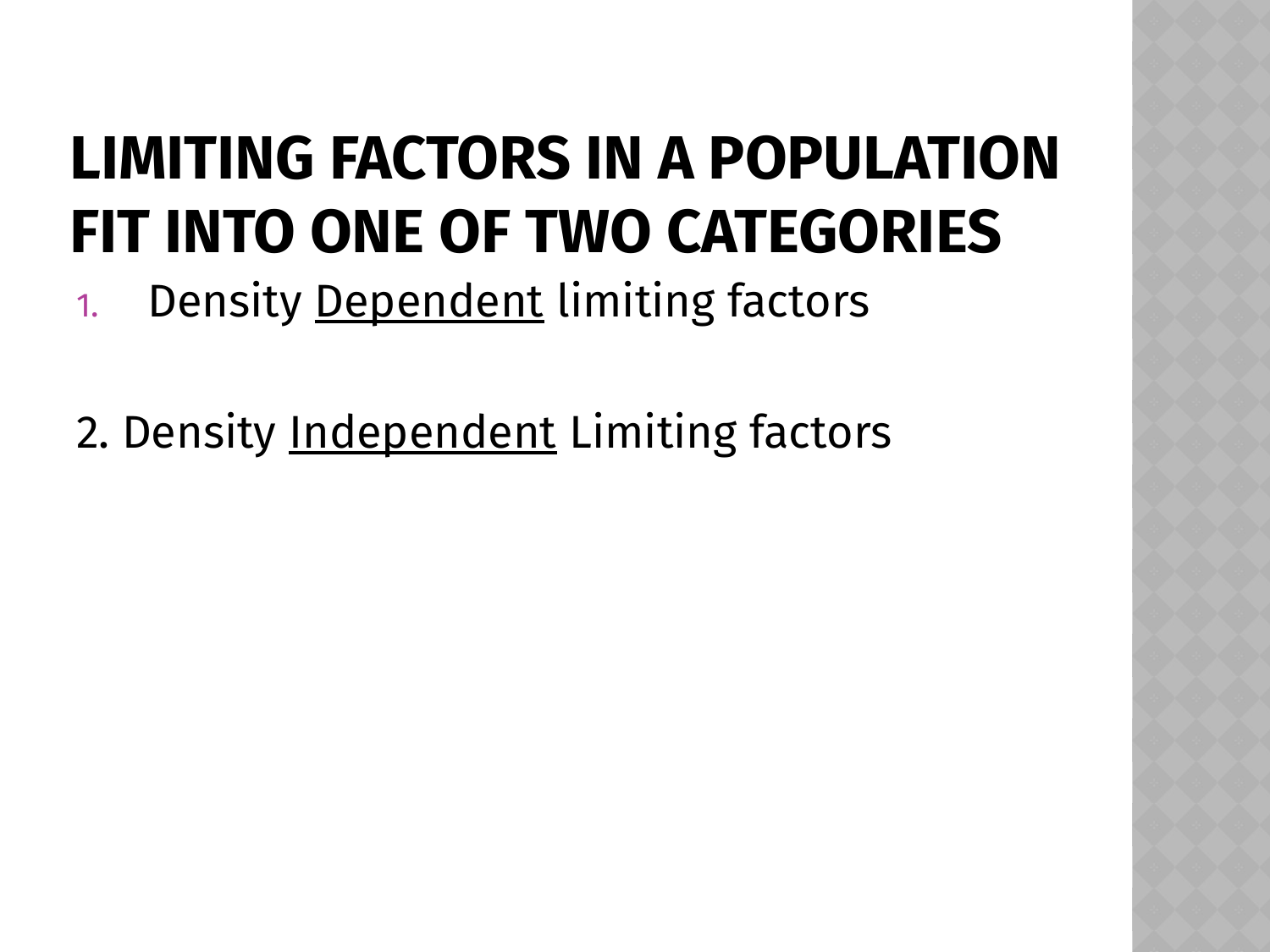

# Limiting factors in a population fit into one of two categories
Density Dependent limiting factors

2. Density Independent Limiting factors